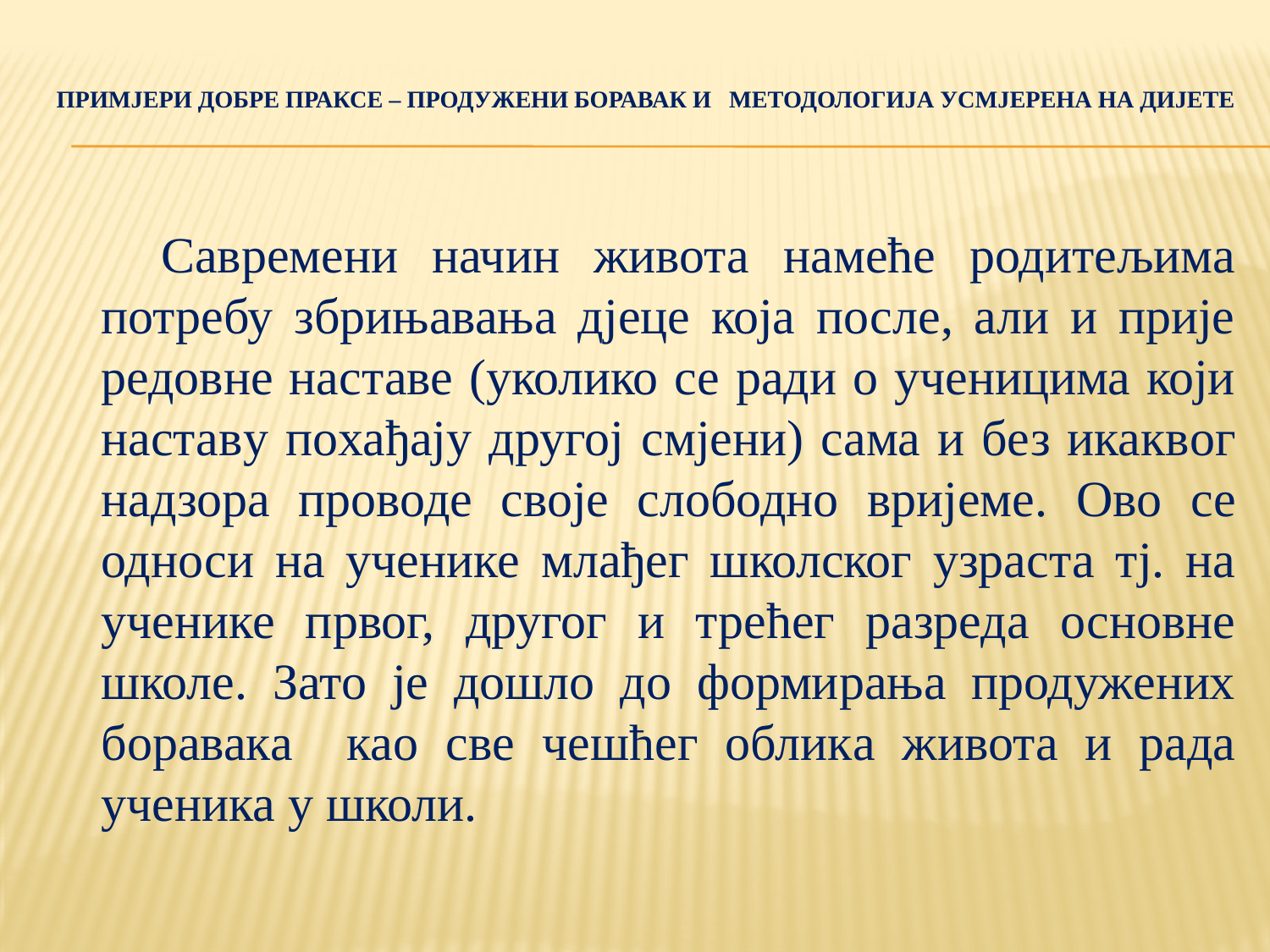

# Примјери добре праксе – продужени боравак и   методологија усмјерена на дијете
   Савремени начин живота намеће родитељима потребу збрињавања дјеце која после, али и прије редовне наставе (уколико се ради о ученицима који наставу похађају другој смјени) сама и без икаквог надзора проводе своје слободно вријеме. Ово се односи на ученике млађег школског узраста тј. на ученике првог, другог и трећег разреда основне школе. Зато је дошло до формирања продужених боравака  као све чешћег облика живота и рада ученика у школи.